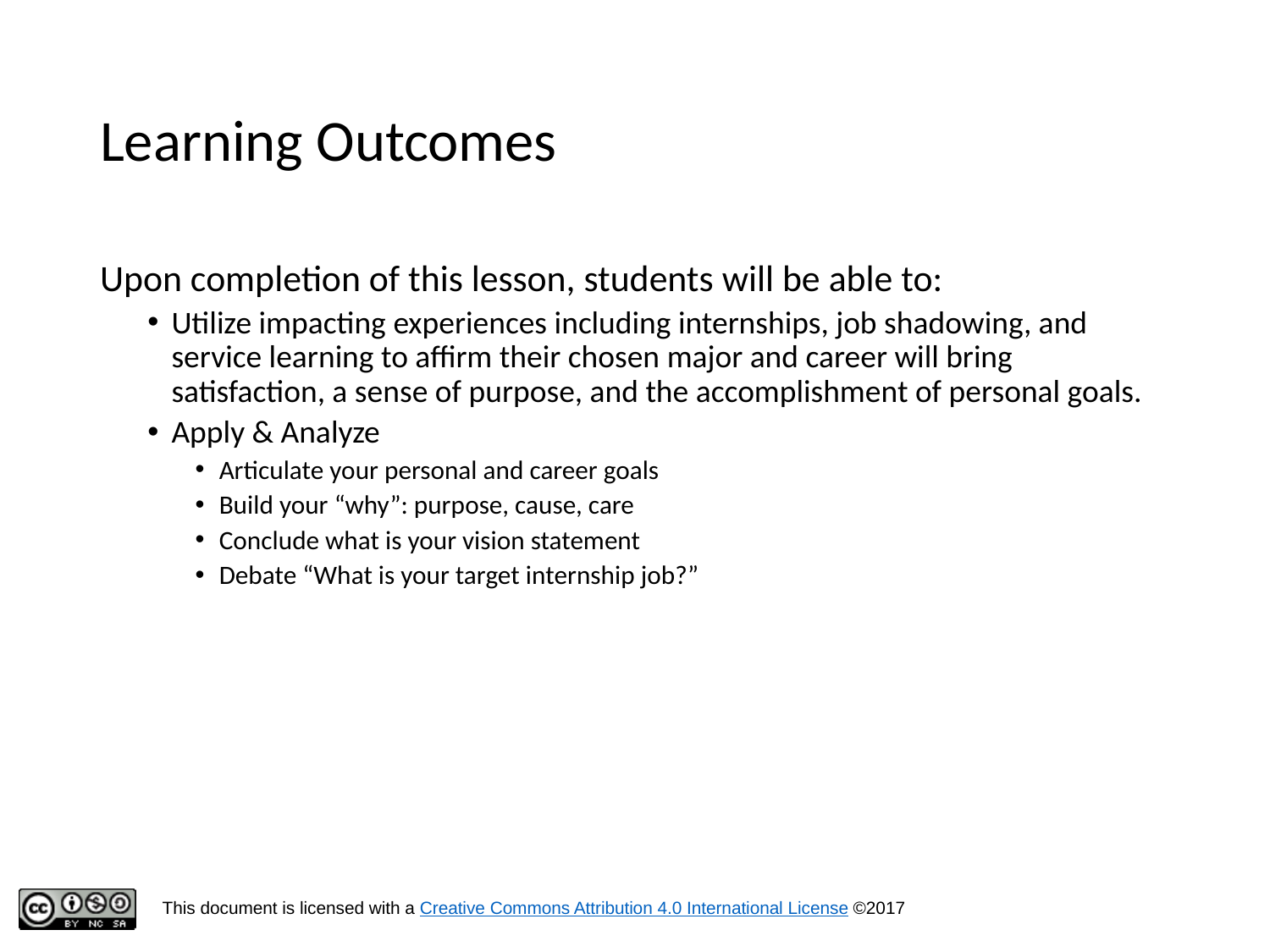

# Learning Outcomes
Upon completion of this lesson, students will be able to:
Utilize impacting experiences including internships, job shadowing, and service learning to affirm their chosen major and career will bring satisfaction, a sense of purpose, and the accomplishment of personal goals.
Apply & Analyze
Articulate your personal and career goals
Build your “why”: purpose, cause, care
Conclude what is your vision statement
Debate “What is your target internship job?”